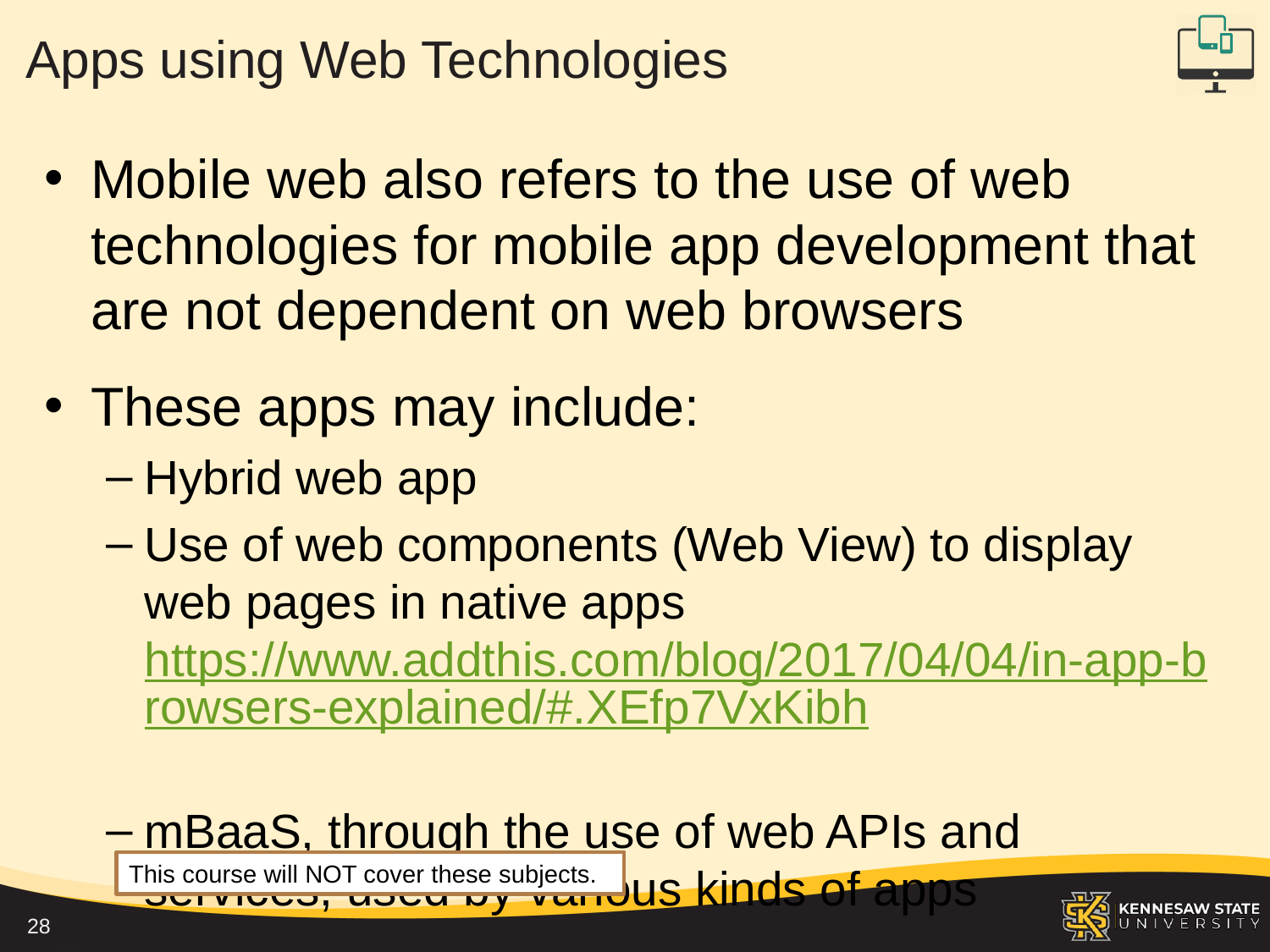

# Apps using Web Technologies
Mobile web also refers to the use of web technologies for mobile app development that are not dependent on web browsers
These apps may include:
Hybrid web app
Use of web components (Web View) to display web pages in native apps https://www.addthis.com/blog/2017/04/04/in-app-browsers-explained/#.XEfp7VxKibh
mBaaS, through the use of web APIs and services, used by various kinds of apps
This course will NOT cover these subjects.
28